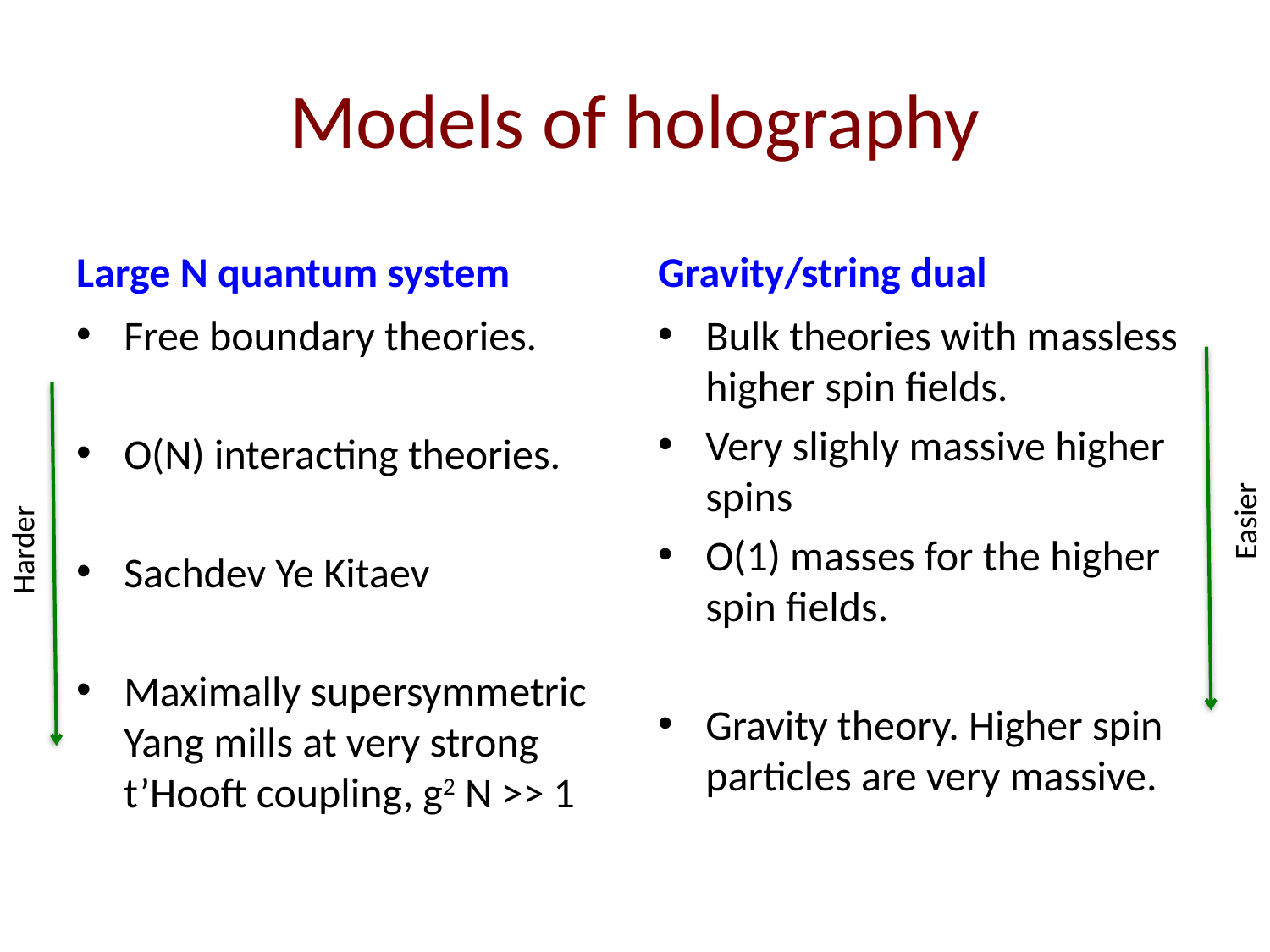

# Models of holography
Large N quantum system
Gravity/string dual
Free boundary theories.

O(N) interacting theories.

Sachdev Ye Kitaev

Maximally supersymmetric Yang mills at very strong t’Hooft coupling, g2 N >> 1
Bulk theories with massless higher spin fields.
Very slighly massive higher spins
O(1) masses for the higher spin fields.

Gravity theory. Higher spin particles are very massive.
Easier
Harder